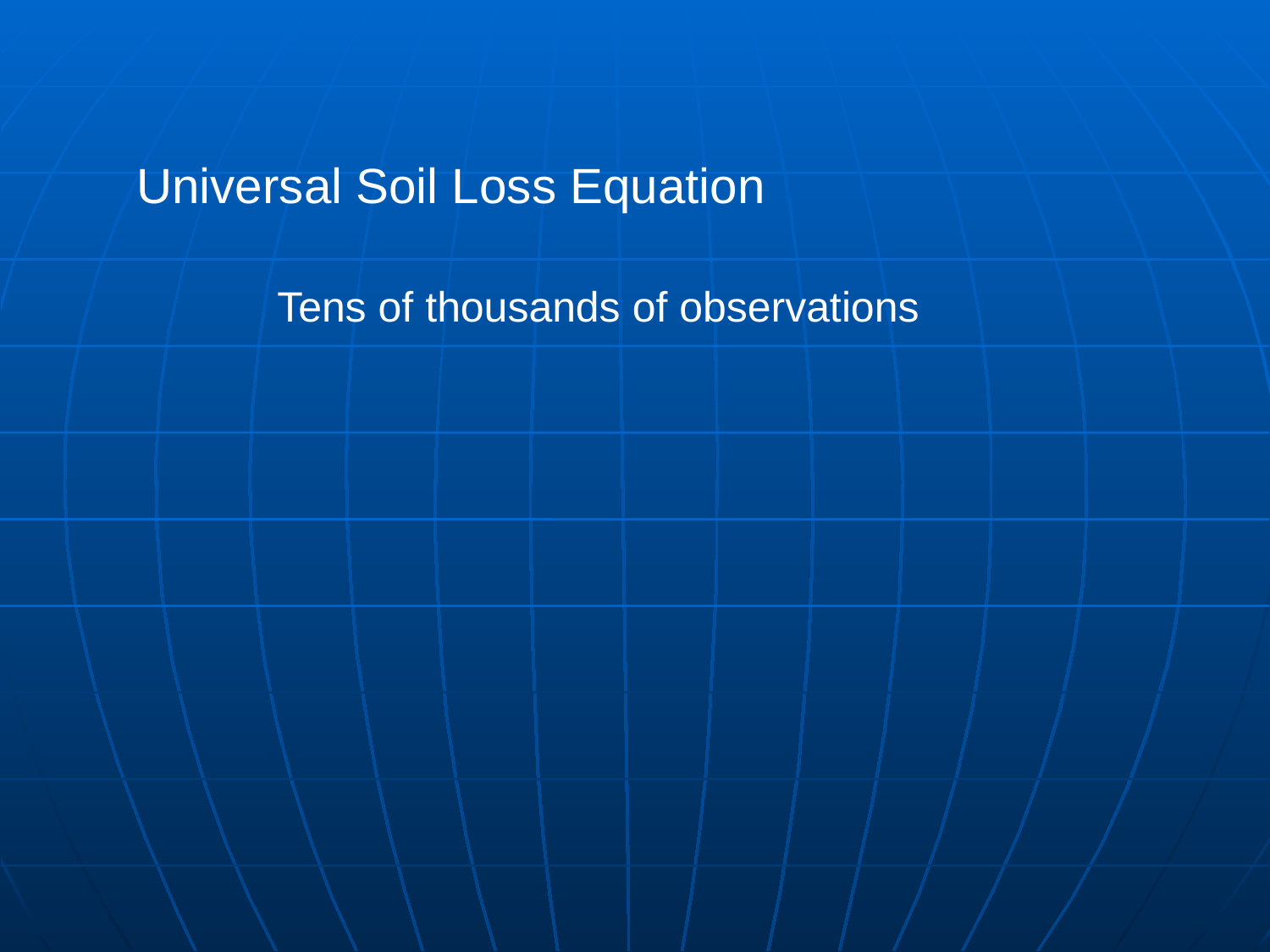

Universal Soil Loss Equation
Tens of thousands of observations